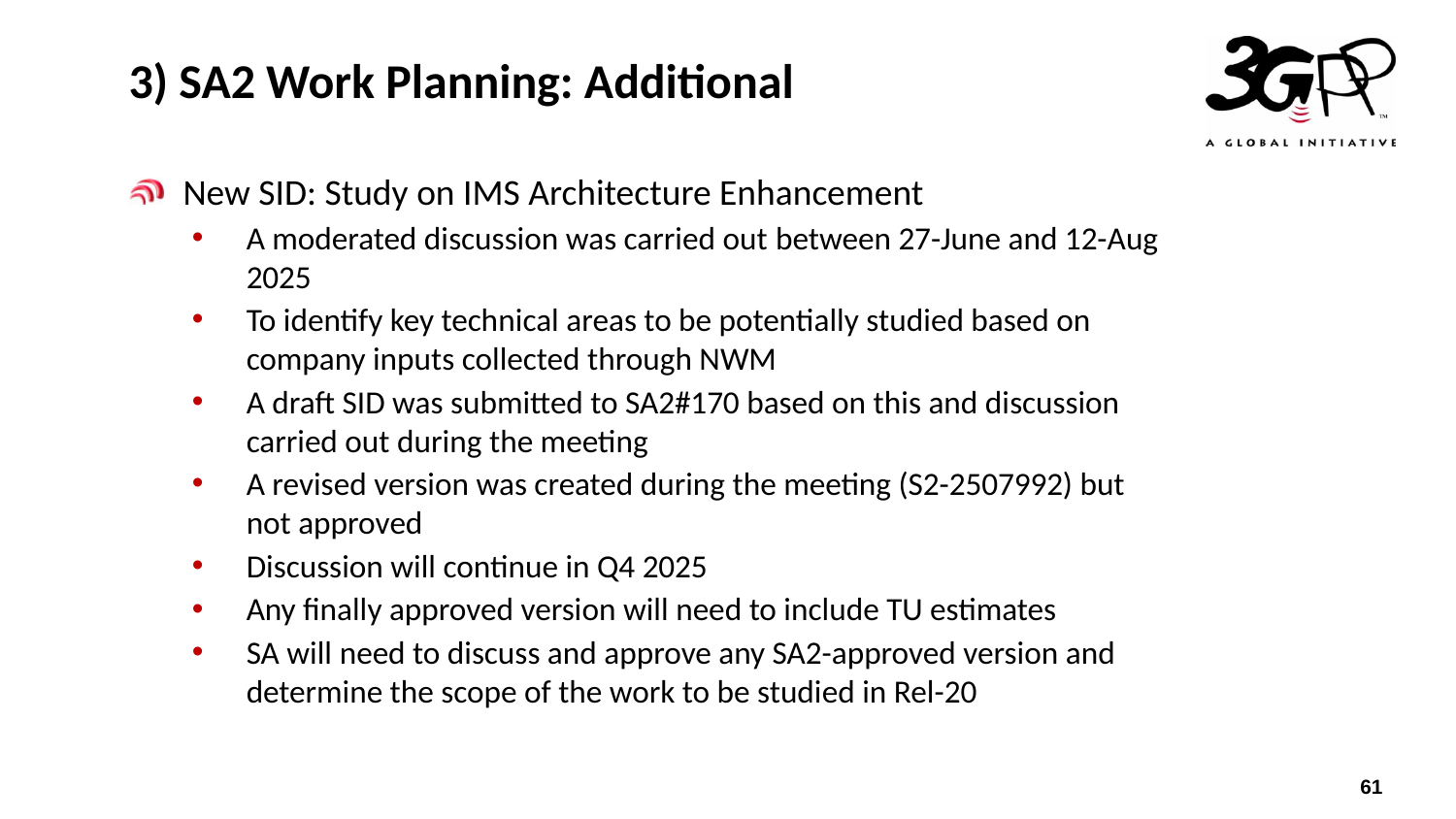

# 3) SA2 Work Planning: Additional
New SID: Study on IMS Architecture Enhancement
A moderated discussion was carried out between 27-June and 12-Aug 2025
To identify key technical areas to be potentially studied based on company inputs collected through NWM
A draft SID was submitted to SA2#170 based on this and discussion carried out during the meeting
A revised version was created during the meeting (S2-2507992) but not approved
Discussion will continue in Q4 2025
Any finally approved version will need to include TU estimates
SA will need to discuss and approve any SA2-approved version and determine the scope of the work to be studied in Rel-20